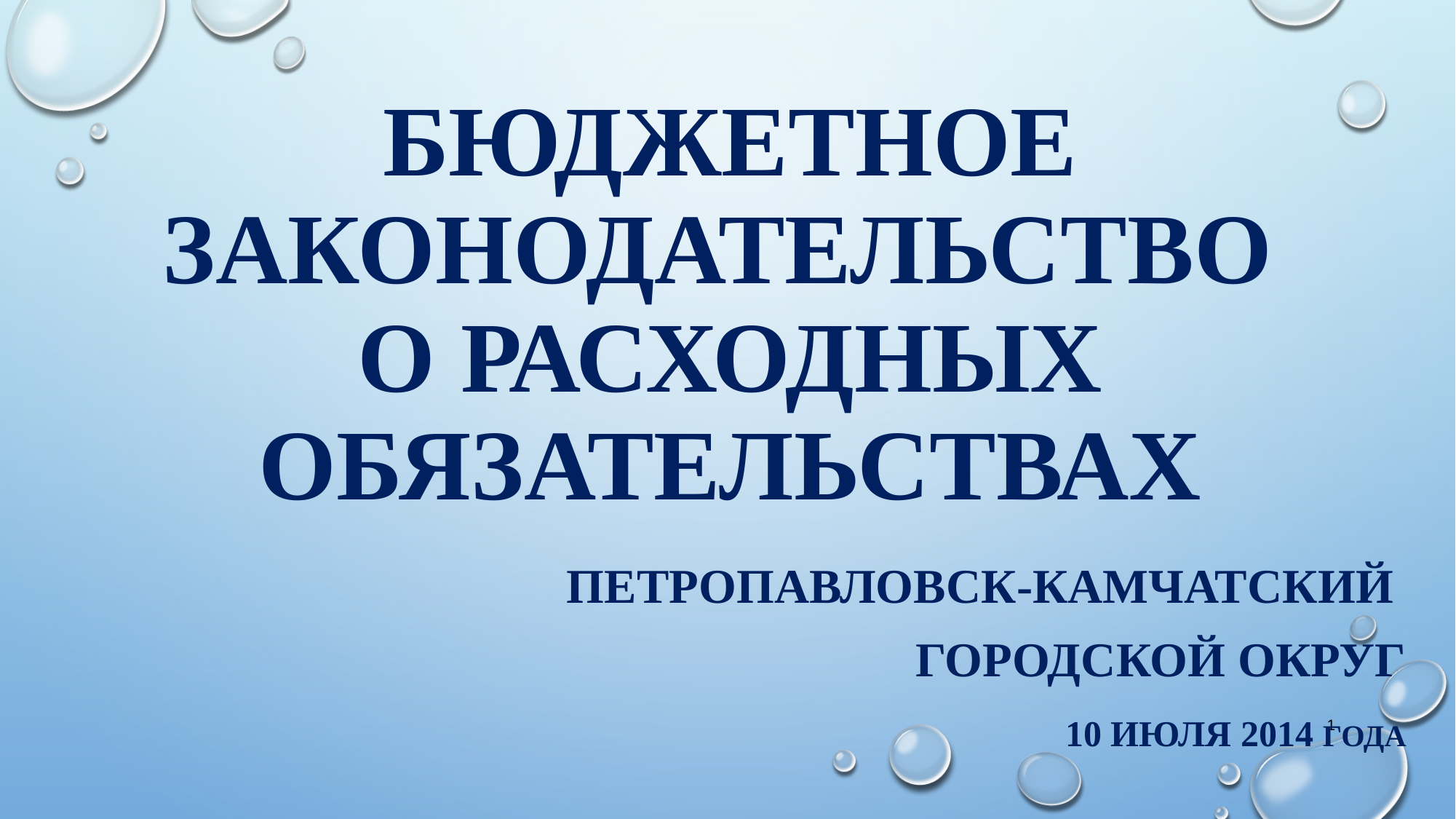

# БЮДЖЕТНОЕ ЗАКОНОДАТЕЛЬСТВО О РАСХОДНЫХ ОБЯЗАТЕЛЬСТВАХ
Петропавловск-Камчатский
городской округ
10 Июля 2014 года
1